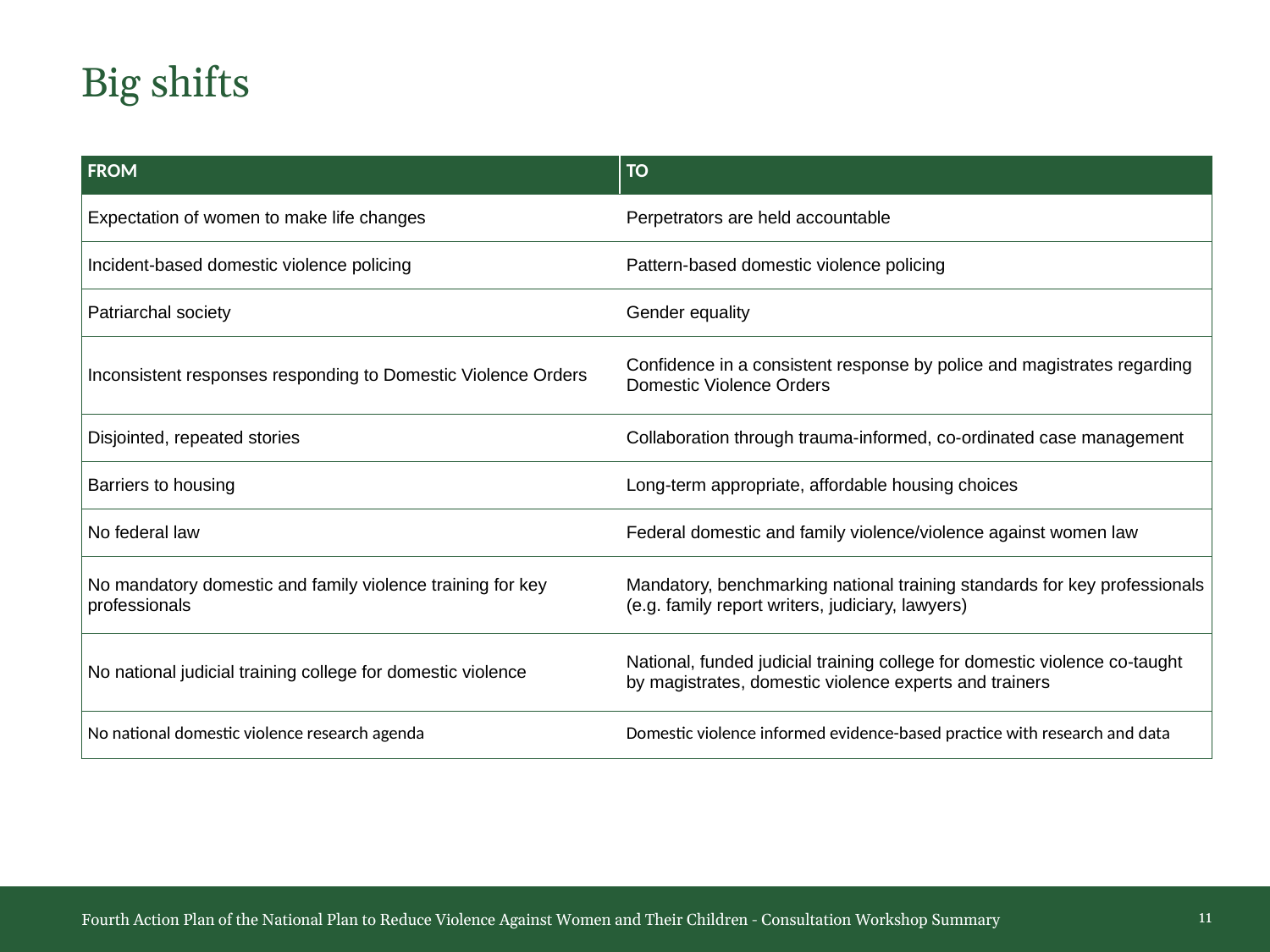

# Big shifts
| FROM | TO |
| --- | --- |
| Expectation of women to make life changes | Perpetrators are held accountable |
| Incident-based domestic violence policing | Pattern-based domestic violence policing |
| Patriarchal society | Gender equality |
| Inconsistent responses responding to Domestic Violence Orders | Confidence in a consistent response by police and magistrates regarding Domestic Violence Orders |
| Disjointed, repeated stories | Collaboration through trauma-informed, co-ordinated case management |
| Barriers to housing | Long-term appropriate, affordable housing choices |
| No federal law | Federal domestic and family violence/violence against women law |
| No mandatory domestic and family violence training for key professionals | Mandatory, benchmarking national training standards for key professionals (e.g. family report writers, judiciary, lawyers) |
| No national judicial training college for domestic violence | National, funded judicial training college for domestic violence co-taught by magistrates, domestic violence experts and trainers |
| No national domestic violence research agenda | Domestic violence informed evidence-based practice with research and data |
11
Fourth Action Plan of the National Plan to Reduce Violence Against Women and Their Children - Consultation Workshop Summary